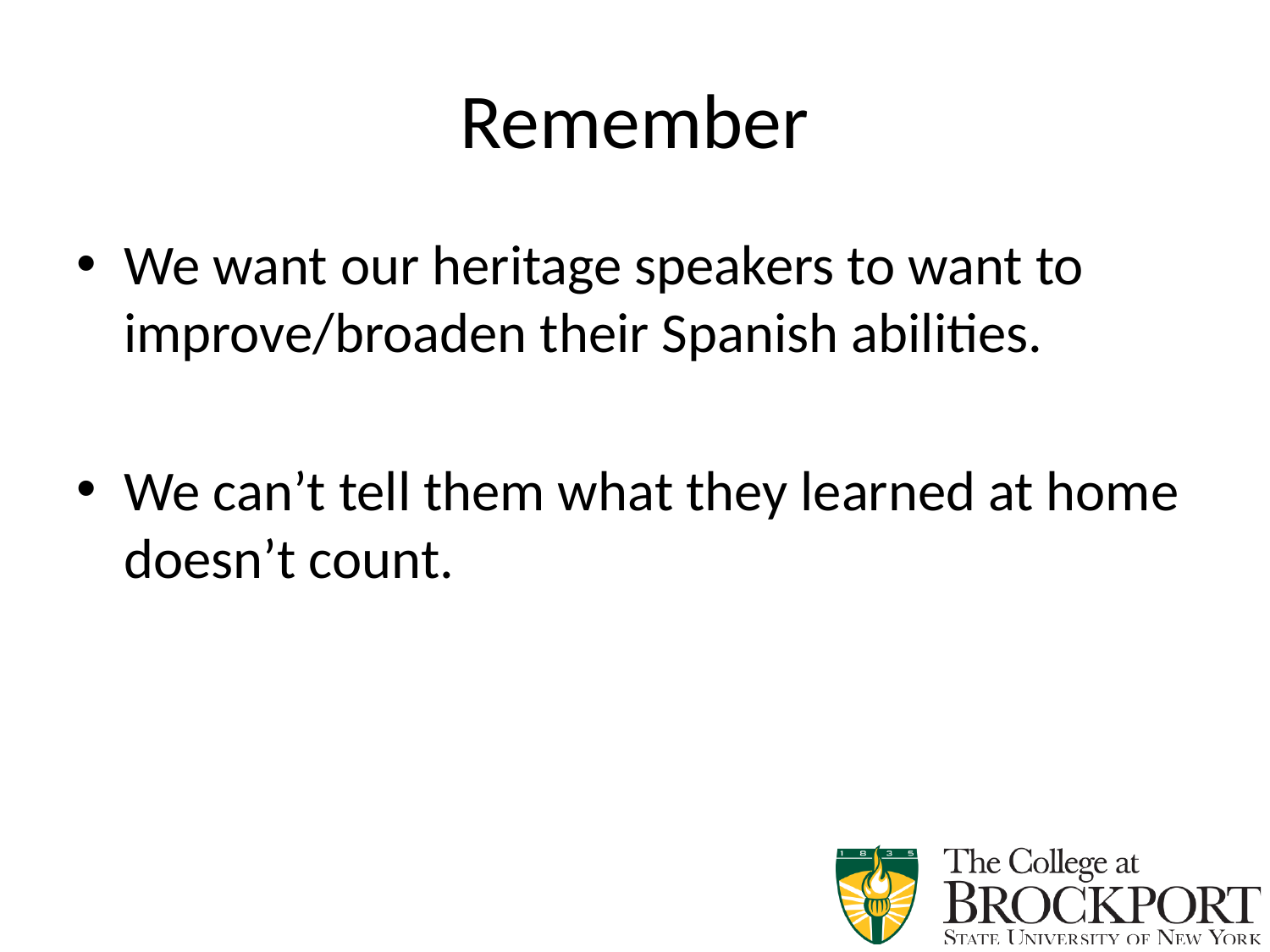

# Remember
We want our heritage speakers to want to improve/broaden their Spanish abilities.

We can’t tell them what they learned at home doesn’t count.